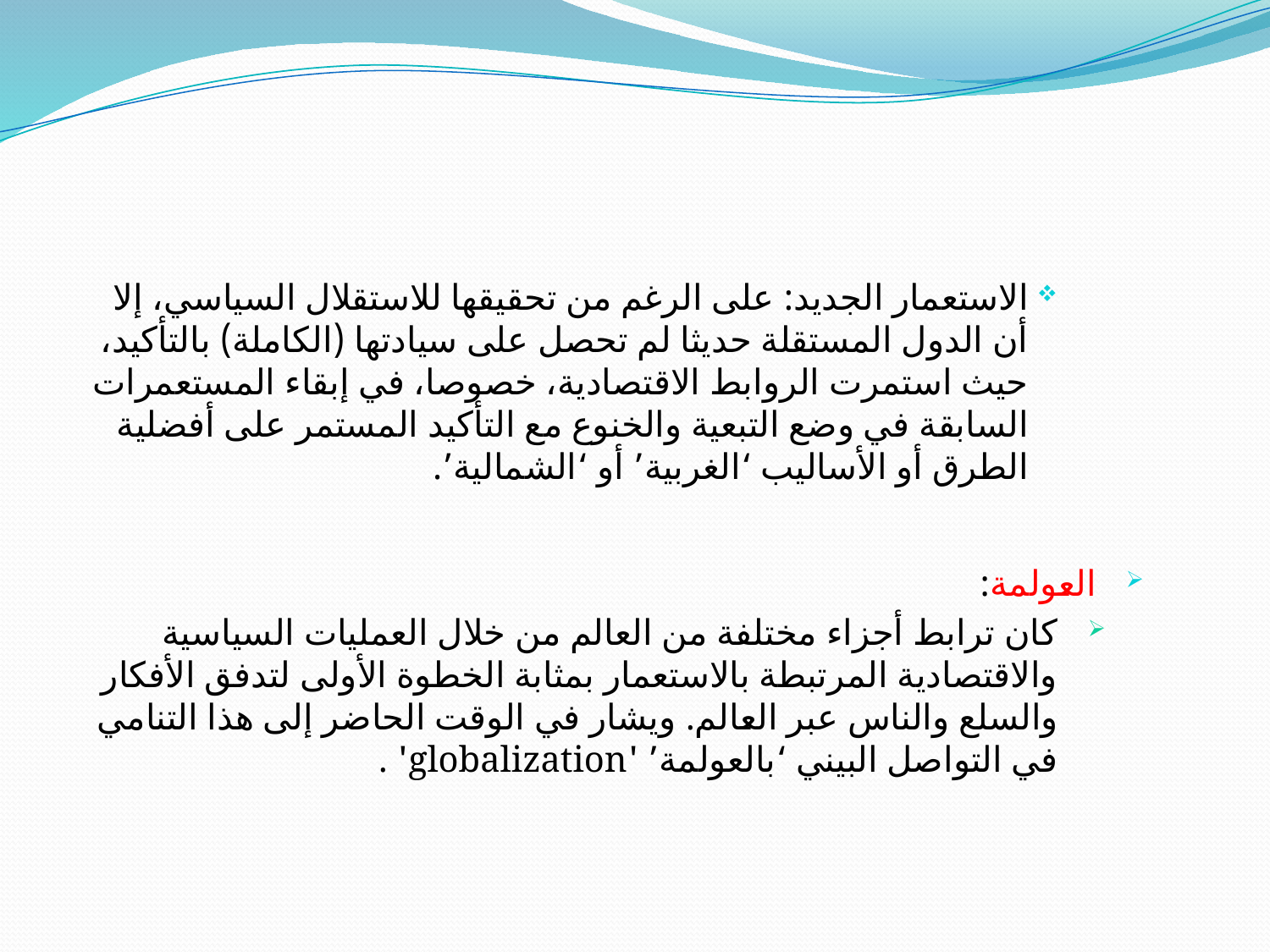

الاستعمار الجديد: على الرغم من تحقيقها للاستقلال السياسي، إلا أن الدول المستقلة حديثا لم تحصل على سيادتها (الكاملة) بالتأكيد، حيث استمرت الروابط الاقتصادية، خصوصا، في إبقاء المستعمرات السابقة في وضع التبعية والخنوع مع التأكيد المستمر على أفضلية الطرق أو الأساليب ‘الغربية’ أو ‘الشمالية’.

العولمة:
كان ترابط أجزاء مختلفة من العالم من خلال العمليات السياسية والاقتصادية المرتبطة بالاستعمار بمثابة الخطوة الأولى لتدفق الأفكار والسلع والناس عبر العالم. ويشار في الوقت الحاضر إلى هذا التنامي في التواصل البيني ‘بالعولمة’ 'globalization' .